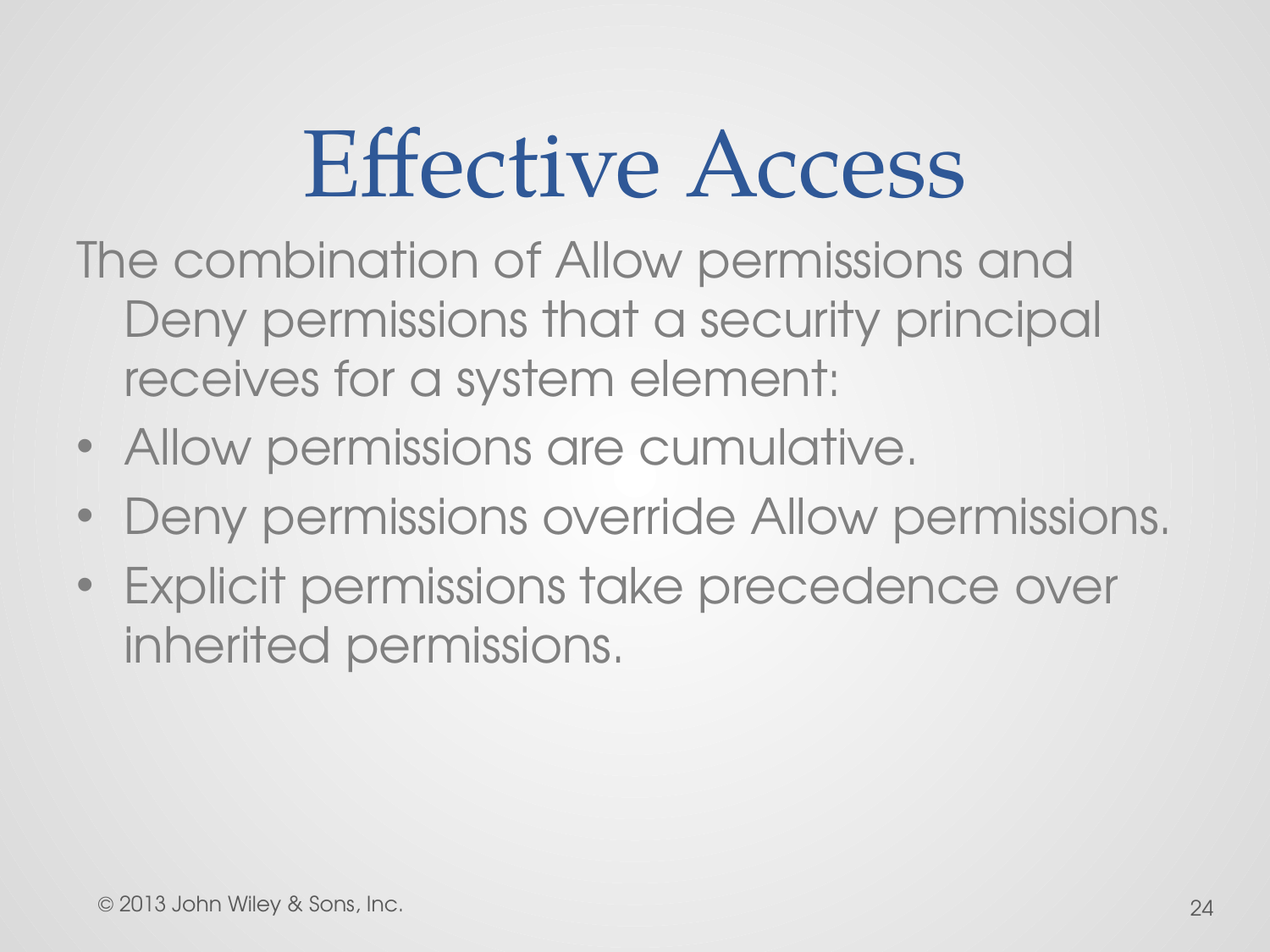

# Effective Access
The combination of Allow permissions and Deny permissions that a security principal receives for a system element:
Allow permissions are cumulative.
Deny permissions override Allow permissions.
Explicit permissions take precedence over inherited permissions.

© 2013 John Wiley & Sons, Inc.
24